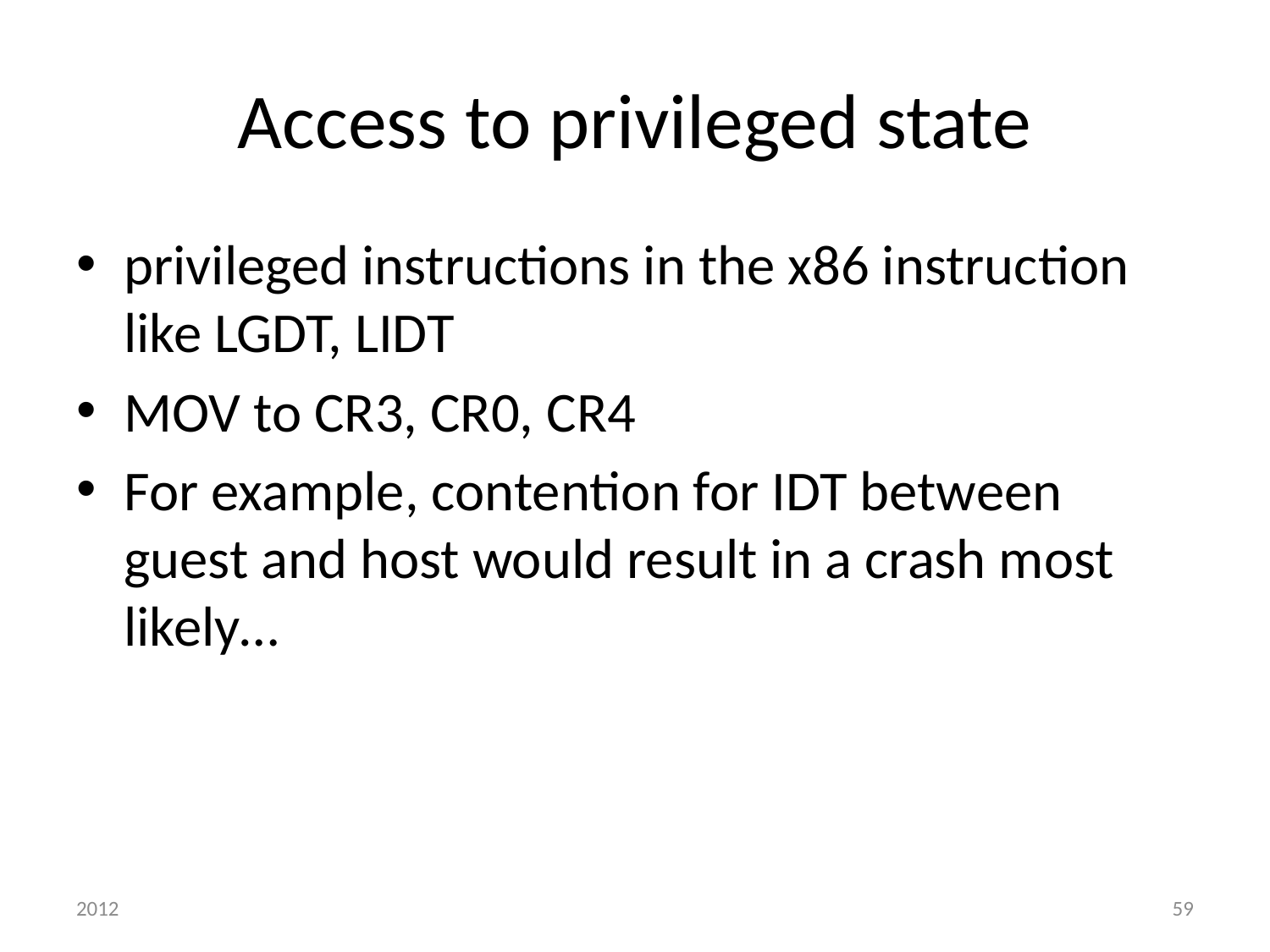

# Access to privileged state
privileged instructions in the x86 instruction like LGDT, LIDT
MOV to CR3, CR0, CR4
For example, contention for IDT between guest and host would result in a crash most likely…

2012

59